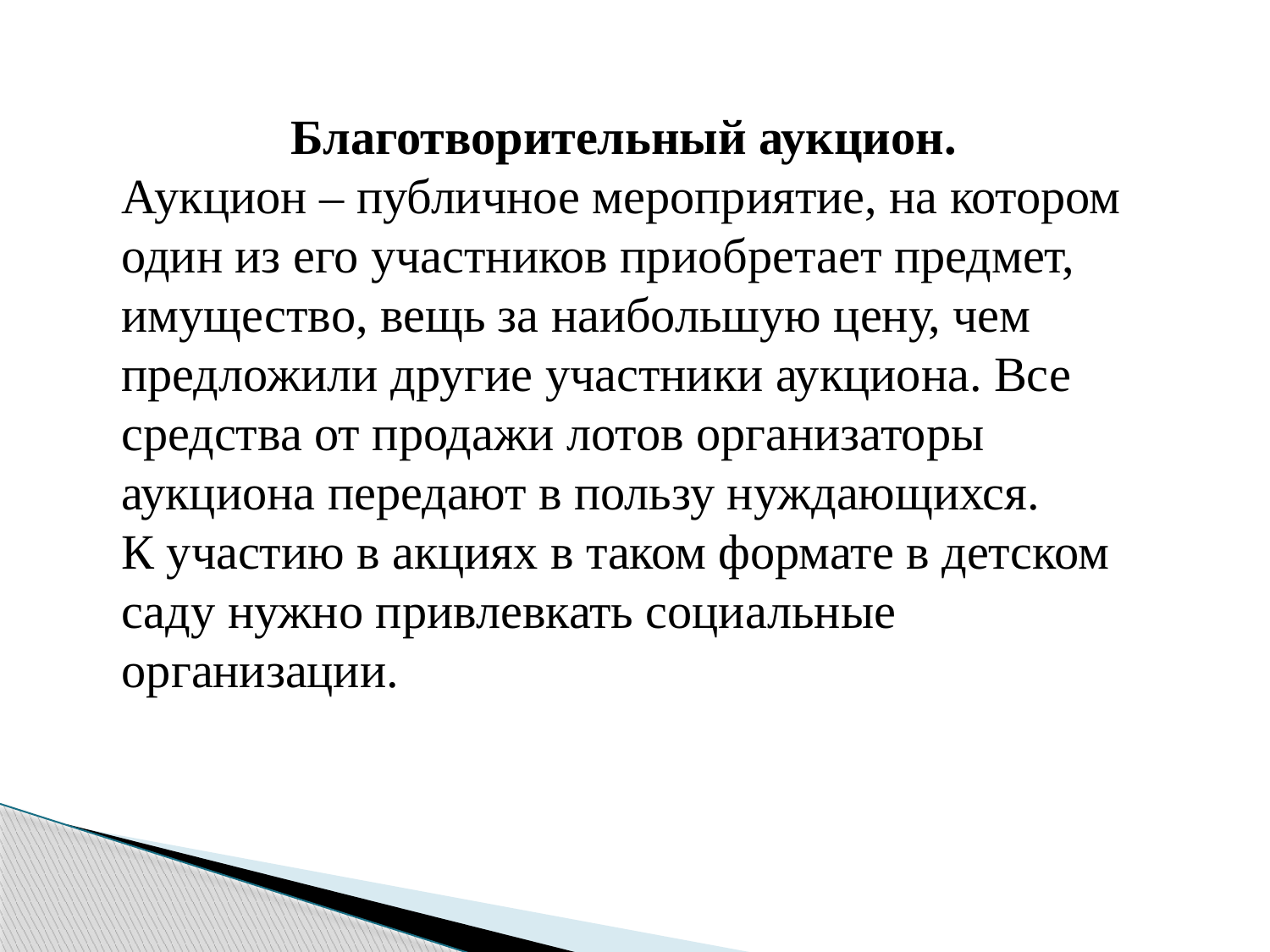

Благотворительный аукцион.
Аукцион – публичное мероприятие, на котором один из его участников приобретает предмет, имущество, вещь за наибольшую цену, чем предложили другие участники аукциона. Все средства от продажи лотов организаторы аукциона передают в пользу нуждающихся. К участию в акциях в таком формате в детском саду нужно привлевкать социальные организации.